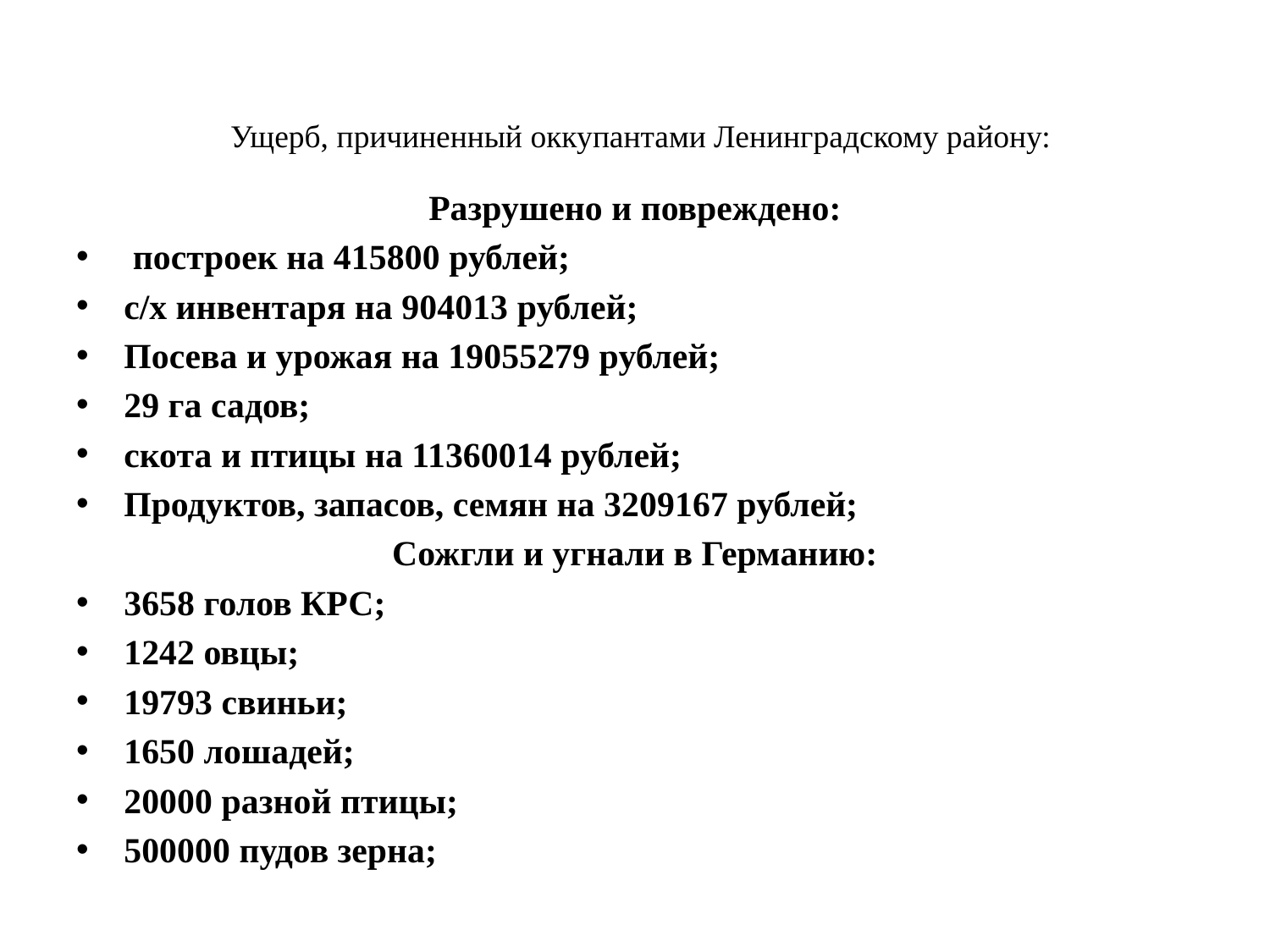

# Ущерб, причиненный оккупантами Ленинградскому району:
Разрушено и повреждено:
 построек на 415800 рублей;
с/х инвентаря на 904013 рублей;
Посева и урожая на 19055279 рублей;
29 га садов;
скота и птицы на 11360014 рублей;
Продуктов, запасов, семян на 3209167 рублей;
Сожгли и угнали в Германию:
3658 голов КРС;
1242 овцы;
19793 свиньи;
1650 лошадей;
20000 разной птицы;
500000 пудов зерна;